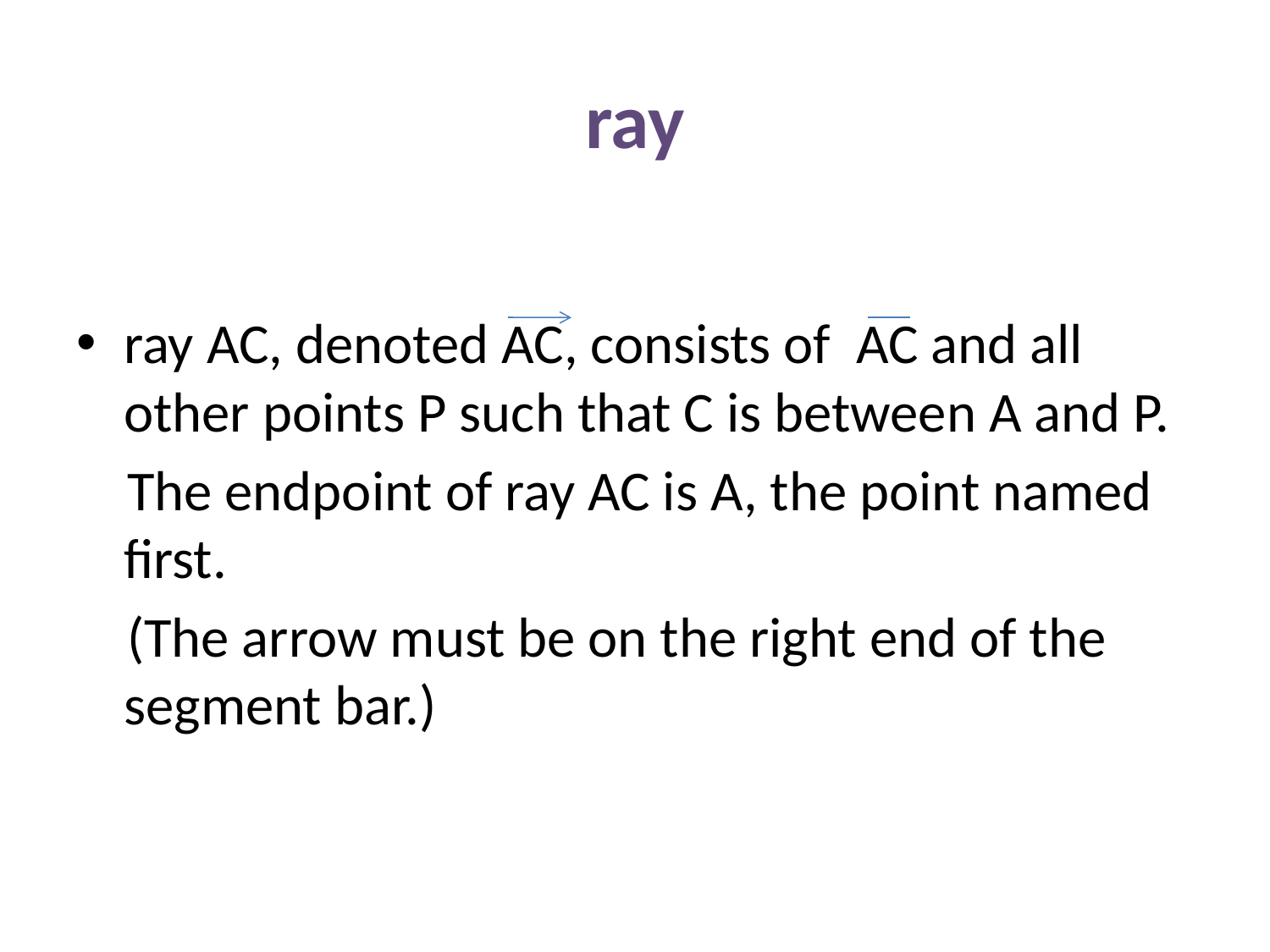

# ray

ray AC, denoted AC, consists of  AC and all other points P such that C is between A and P.
    The endpoint of ray AC is A, the point named first.
    (The arrow must be on the right end of the segment bar.)